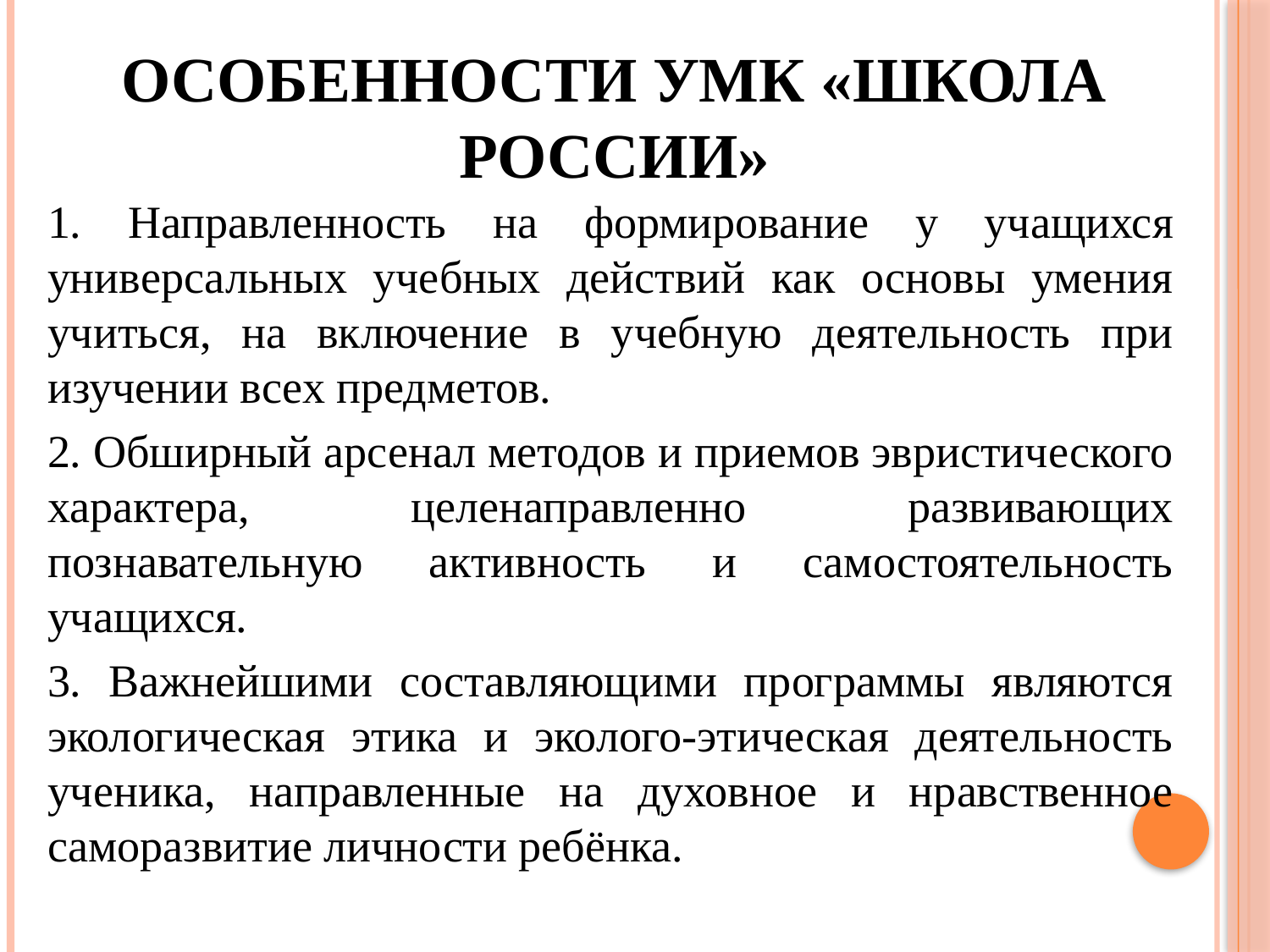

# Особенности УМК «Школа России»
1. Направленность на формирование у учащихся универсальных учебных действий как основы умения учиться, на включение в учебную деятельность при изучении всех предметов.
2. Обширный арсенал методов и приемов эвристического характера, целенаправленно развивающих познавательную активность и самостоятельность учащихся.
3. Важнейшими составляющими программы являются экологическая этика и эколого-этическая деятельность ученика, направленные на духовное и нравственное саморазвитие личности ребёнка.